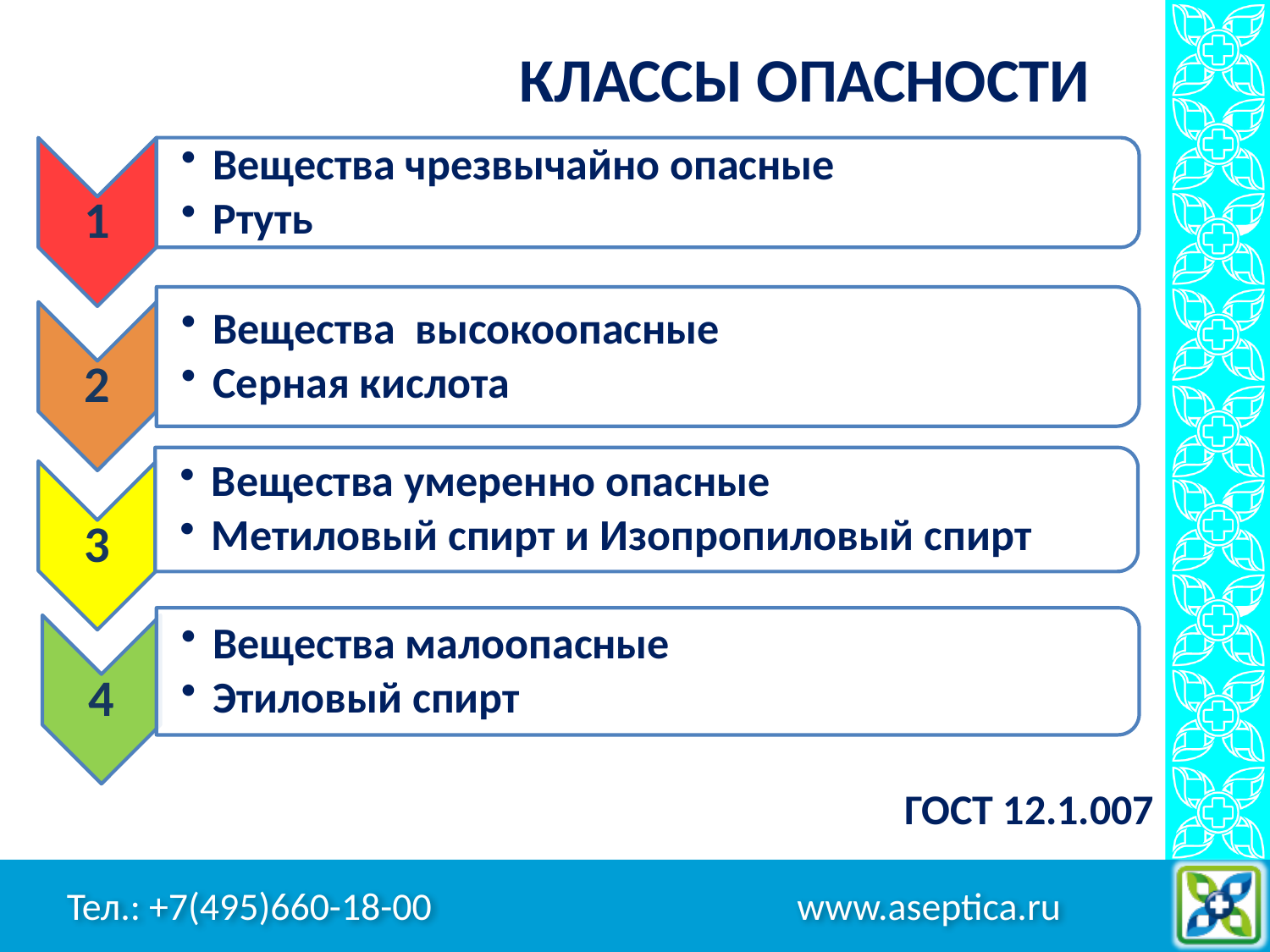

# КЛАССЫ ОПАСНОСТИ
1
Вещества чрезвычайно опасные
Ртуть
2
Вещества  высокоопасные
Серная кислота
3
Вещества умеренно опасные
Метиловый спирт и Изопропиловый спирт
4
Вещества малоопасные
Этиловый спирт
ГОСТ 12.1.007